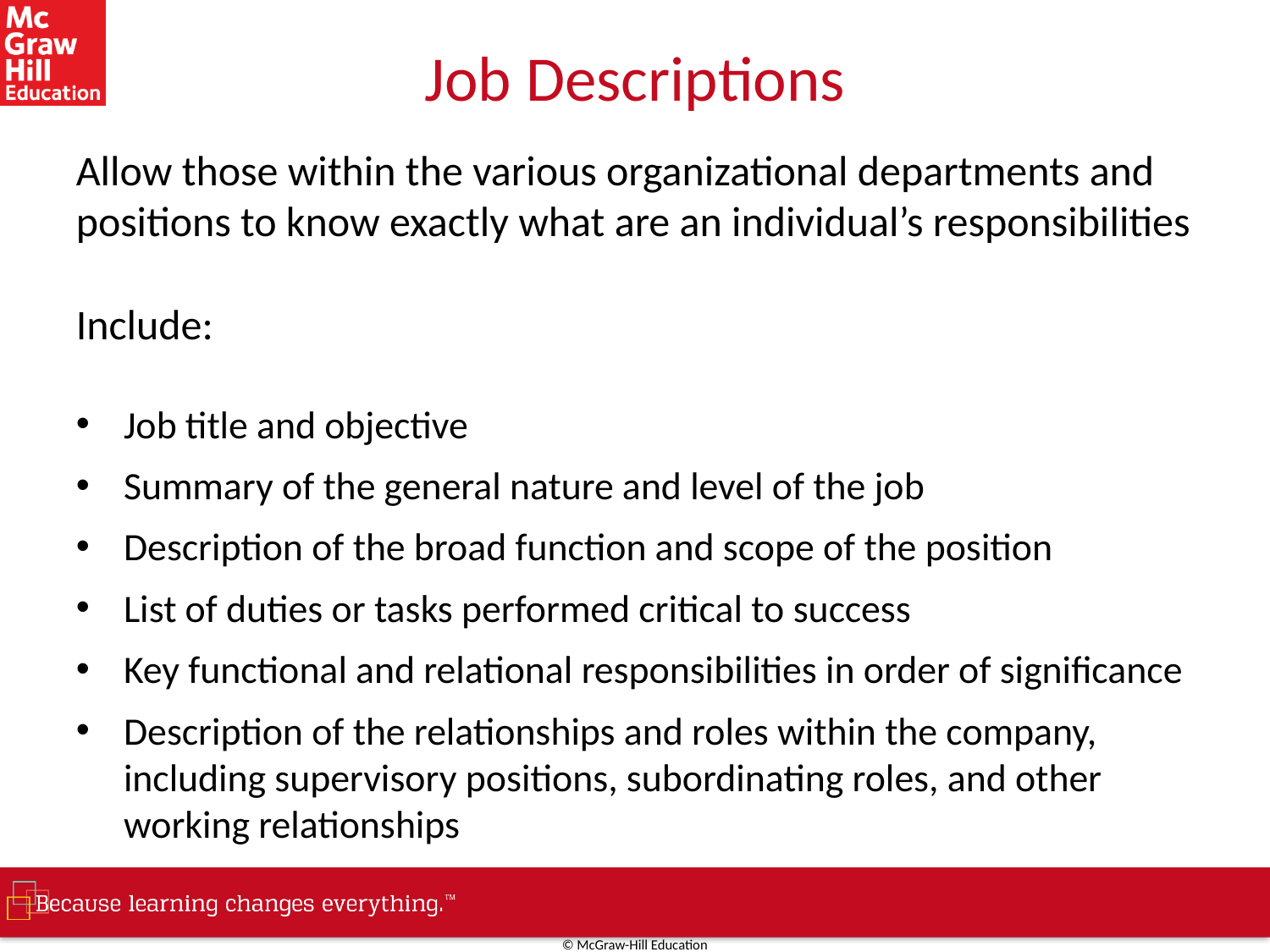

# Job Descriptions
Allow those within the various organizational departments and positions to know exactly what are an individual’s responsibilities

Include:

Job title and objective
Summary of the general nature and level of the job
Description of the broad function and scope of the position
List of duties or tasks performed critical to success
Key functional and relational responsibilities in order of significance
Description of the relationships and roles within the company, including supervisory positions, subordinating roles, and other working relationships